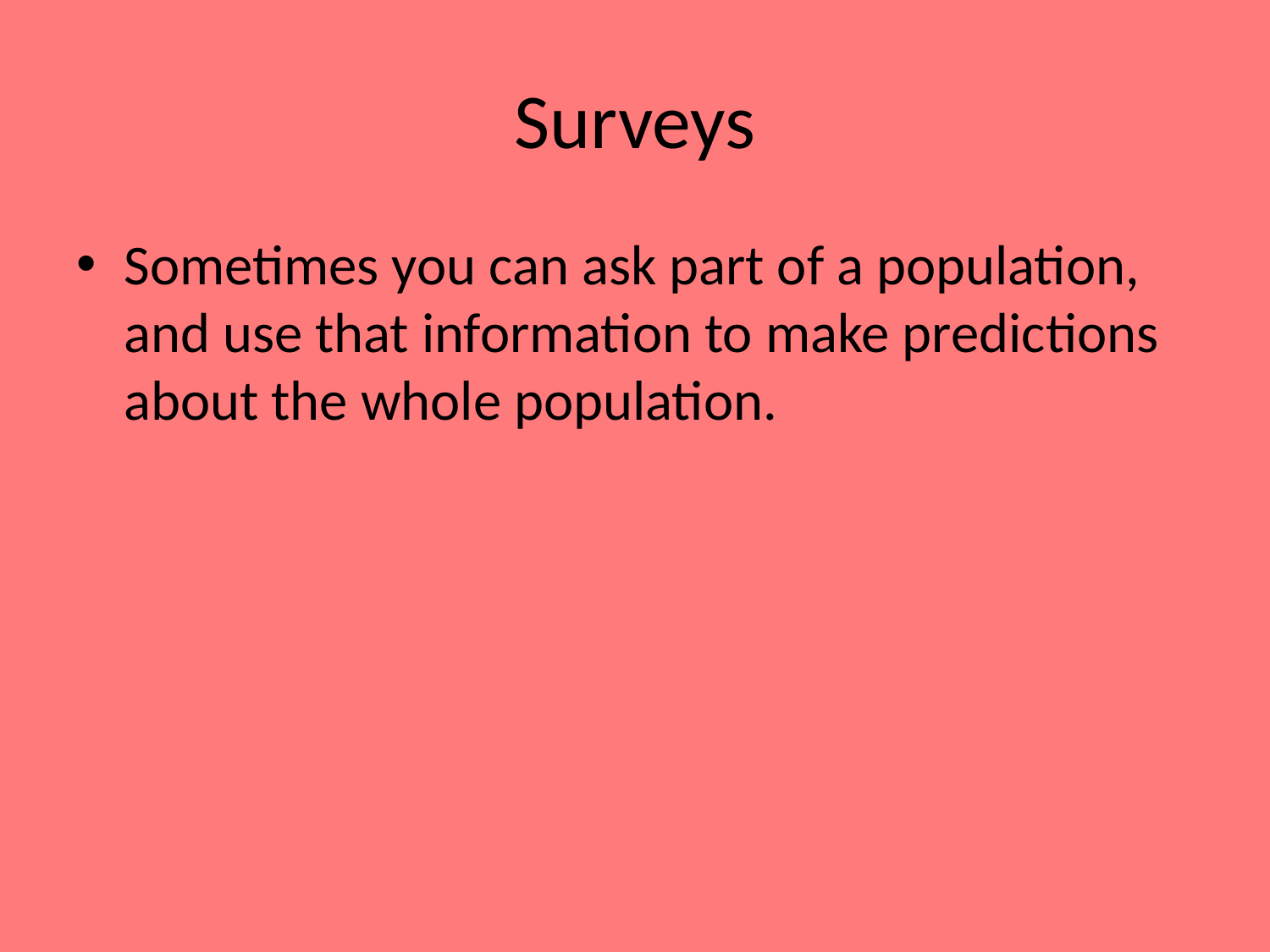

# Surveys
Sometimes you can ask part of a population, and use that information to make predictions about the whole population.